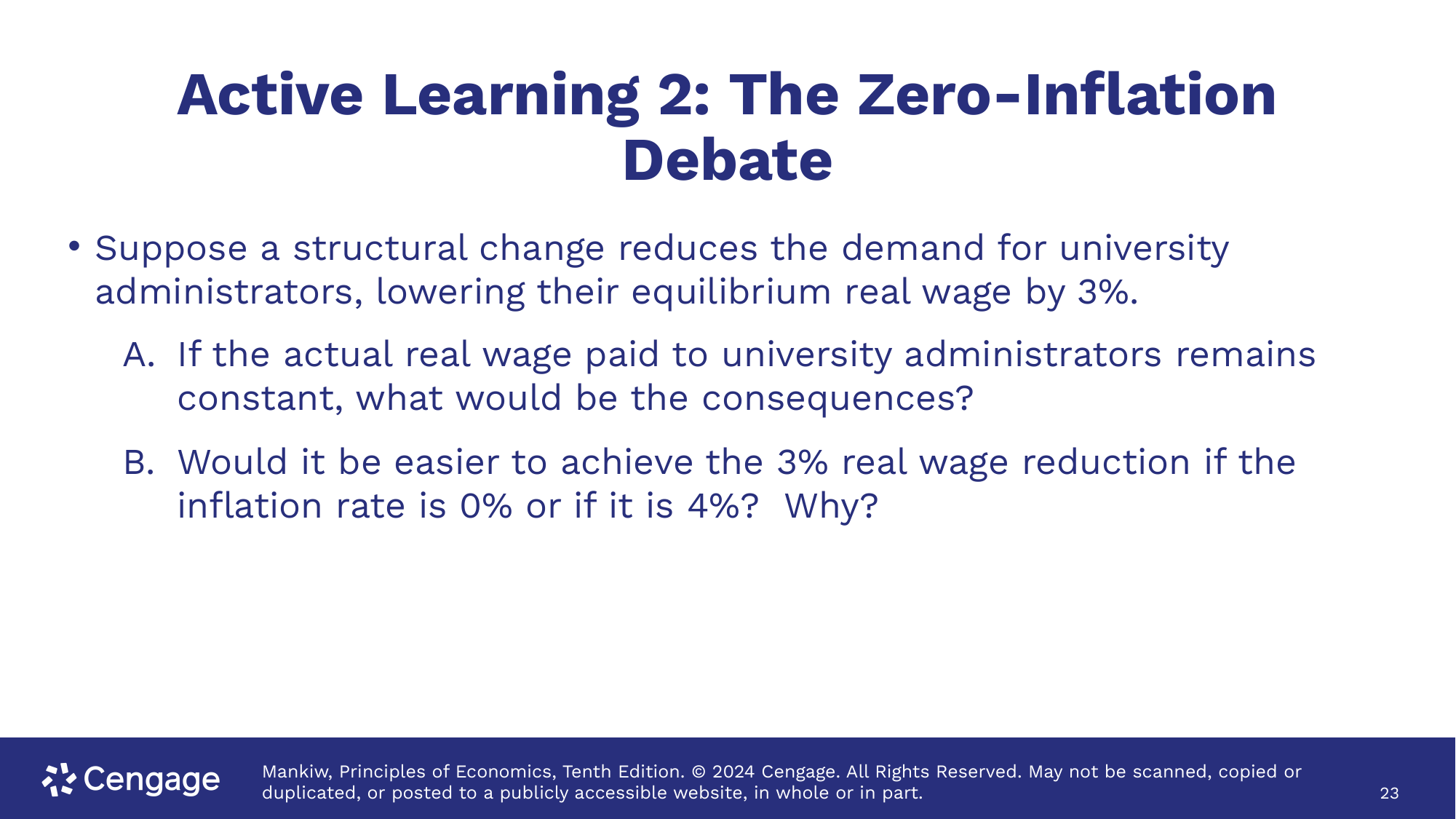

# Active Learning 2: The Zero-Inflation Debate
Suppose a structural change reduces the demand for university administrators, lowering their equilibrium real wage by 3%.
If the actual real wage paid to university administrators remains constant, what would be the consequences?
Would it be easier to achieve the 3% real wage reduction if the inflation rate is 0% or if it is 4%?  Why?